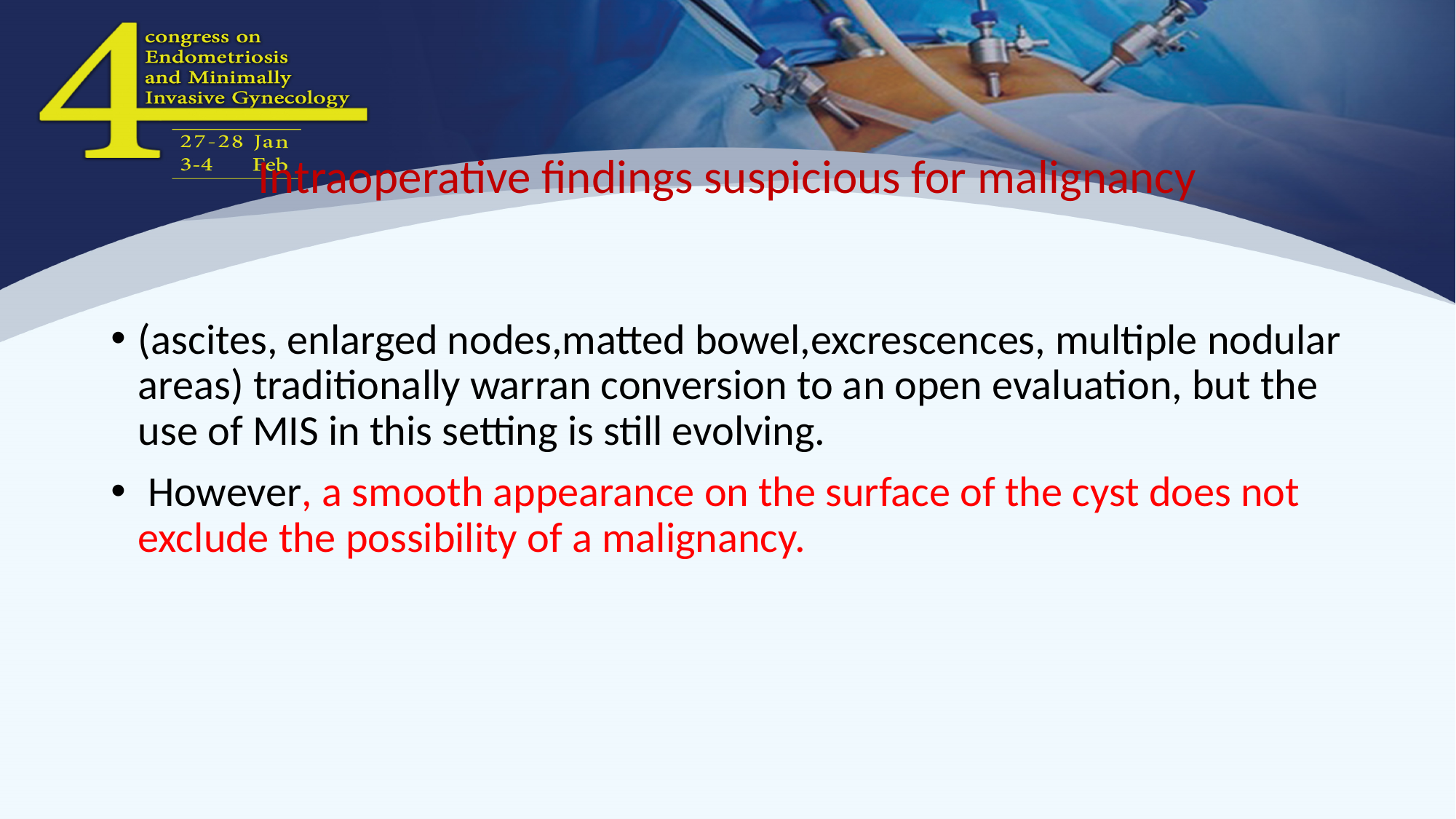

# Intraoperative findings suspicious for malignancy
(ascites, enlarged nodes,matted bowel,excrescences, multiple nodular areas) traditionally warran conversion to an open evaluation, but the use of MIS in this setting is still evolving.
 However, a smooth appearance on the surface of the cyst does not exclude the possibility of a malignancy.